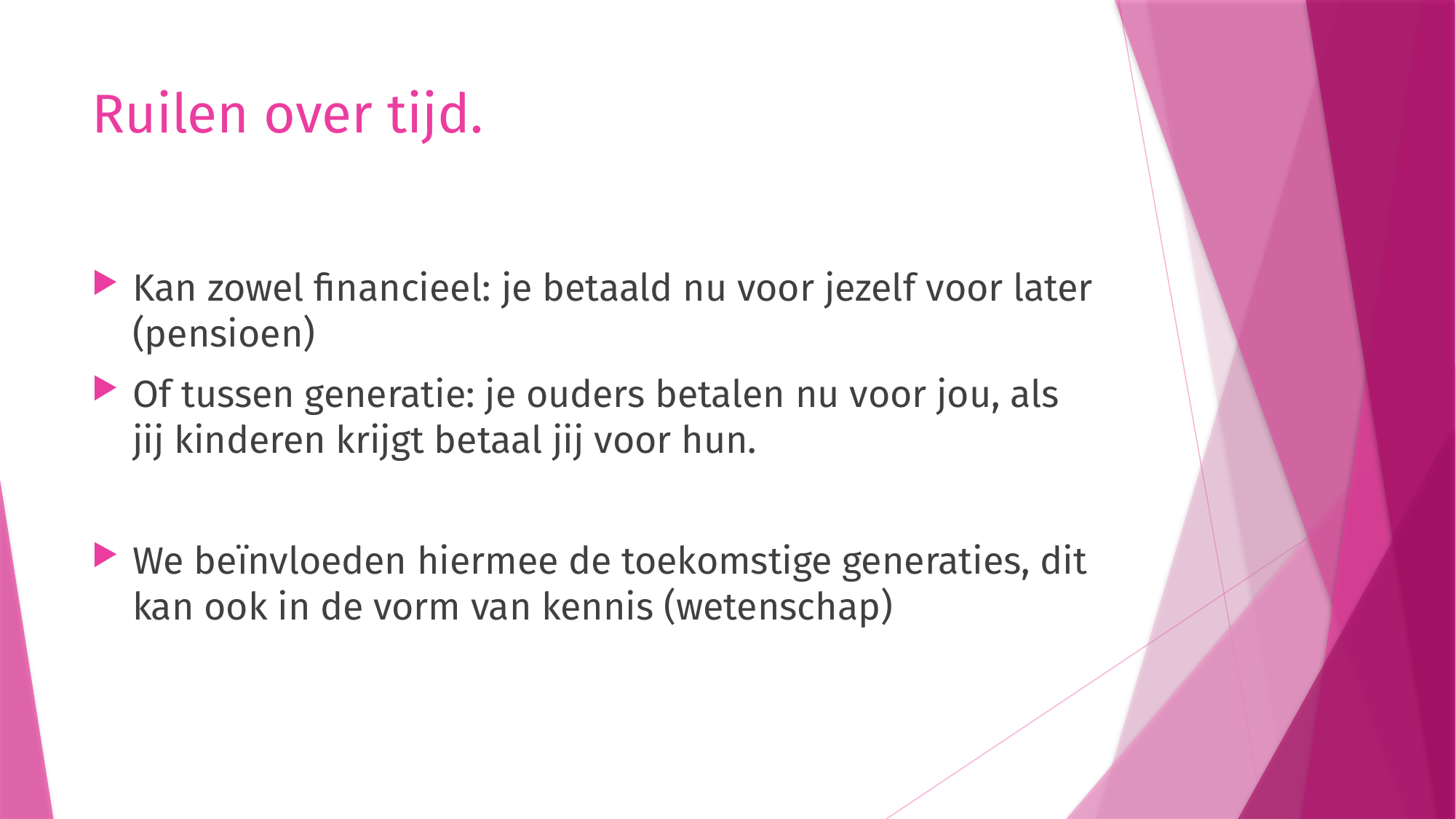

# Ruilen over tijd.
Kan zowel financieel: je betaald nu voor jezelf voor later (pensioen)
Of tussen generatie: je ouders betalen nu voor jou, als jij kinderen krijgt betaal jij voor hun.

We beïnvloeden hiermee de toekomstige generaties, dit kan ook in de vorm van kennis (wetenschap)